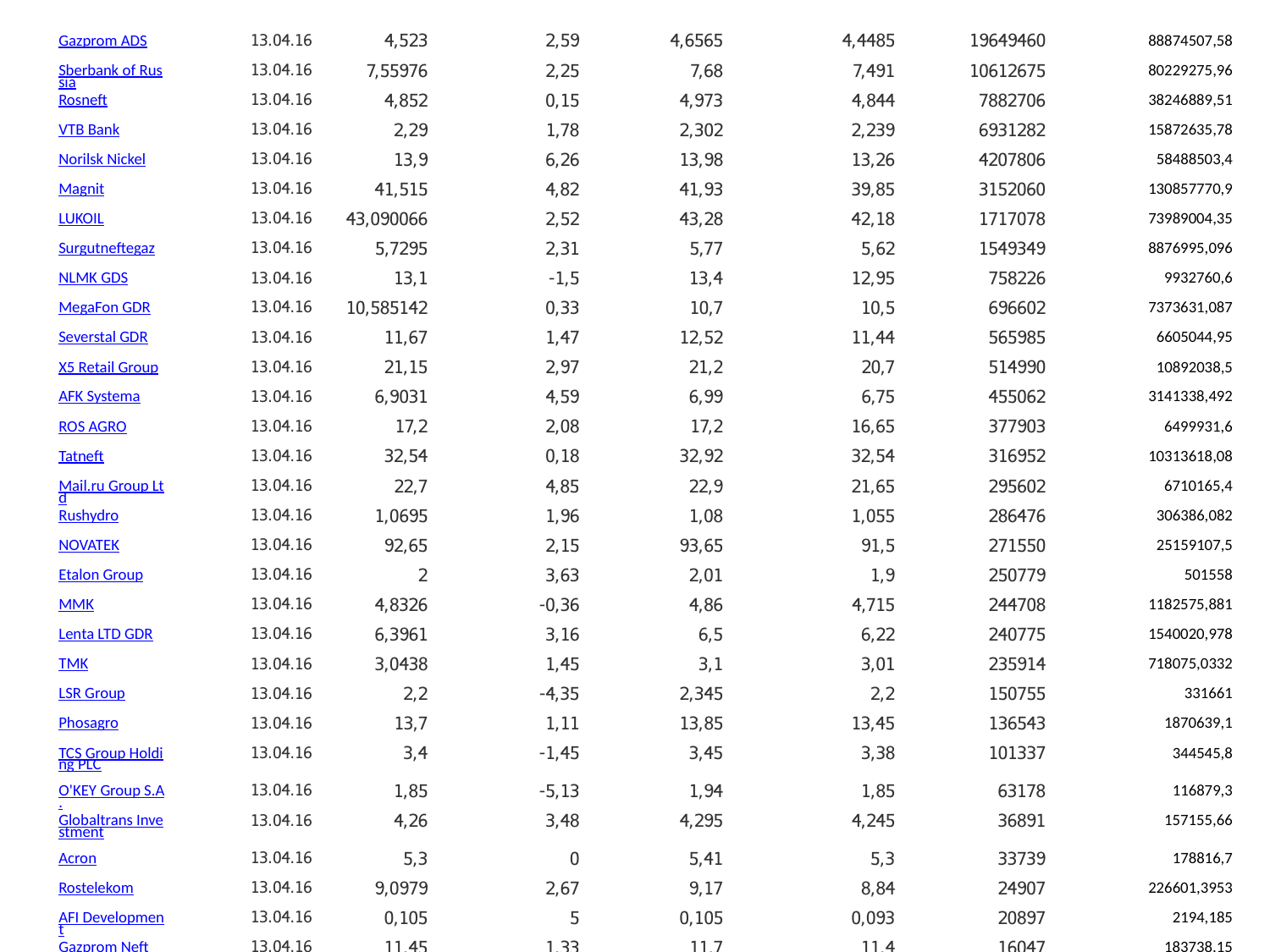

| Gazprom ADS | 13.04.16 | 4,523 | 2,59 | 4,6565 | 4,4485 | 19649460 | 88874507,58 |
| --- | --- | --- | --- | --- | --- | --- | --- |
| Sberbank of Russia | 13.04.16 | 7,55976 | 2,25 | 7,68 | 7,491 | 10612675 | 80229275,96 |
| Rosneft | 13.04.16 | 4,852 | 0,15 | 4,973 | 4,844 | 7882706 | 38246889,51 |
| VTB Bank | 13.04.16 | 2,29 | 1,78 | 2,302 | 2,239 | 6931282 | 15872635,78 |
| Norilsk Nickel | 13.04.16 | 13,9 | 6,26 | 13,98 | 13,26 | 4207806 | 58488503,4 |
| Magnit | 13.04.16 | 41,515 | 4,82 | 41,93 | 39,85 | 3152060 | 130857770,9 |
| LUKOIL | 13.04.16 | 43,090066 | 2,52 | 43,28 | 42,18 | 1717078 | 73989004,35 |
| Surgutneftegaz | 13.04.16 | 5,7295 | 2,31 | 5,77 | 5,62 | 1549349 | 8876995,096 |
| NLMK GDS | 13.04.16 | 13,1 | -1,5 | 13,4 | 12,95 | 758226 | 9932760,6 |
| MegaFon GDR | 13.04.16 | 10,585142 | 0,33 | 10,7 | 10,5 | 696602 | 7373631,087 |
| Severstal GDR | 13.04.16 | 11,67 | 1,47 | 12,52 | 11,44 | 565985 | 6605044,95 |
| X5 Retail Group | 13.04.16 | 21,15 | 2,97 | 21,2 | 20,7 | 514990 | 10892038,5 |
| AFK Systema | 13.04.16 | 6,9031 | 4,59 | 6,99 | 6,75 | 455062 | 3141338,492 |
| ROS AGRO | 13.04.16 | 17,2 | 2,08 | 17,2 | 16,65 | 377903 | 6499931,6 |
| Tatneft | 13.04.16 | 32,54 | 0,18 | 32,92 | 32,54 | 316952 | 10313618,08 |
| Mail.ru Group Ltd | 13.04.16 | 22,7 | 4,85 | 22,9 | 21,65 | 295602 | 6710165,4 |
| Rushydro | 13.04.16 | 1,0695 | 1,96 | 1,08 | 1,055 | 286476 | 306386,082 |
| NOVATEK | 13.04.16 | 92,65 | 2,15 | 93,65 | 91,5 | 271550 | 25159107,5 |
| Etalon Group | 13.04.16 | 2 | 3,63 | 2,01 | 1,9 | 250779 | 501558 |
| MMK | 13.04.16 | 4,8326 | -0,36 | 4,86 | 4,715 | 244708 | 1182575,881 |
| Lenta LTD GDR | 13.04.16 | 6,3961 | 3,16 | 6,5 | 6,22 | 240775 | 1540020,978 |
| TMK | 13.04.16 | 3,0438 | 1,45 | 3,1 | 3,01 | 235914 | 718075,0332 |
| LSR Group | 13.04.16 | 2,2 | -4,35 | 2,345 | 2,2 | 150755 | 331661 |
| Phosagro | 13.04.16 | 13,7 | 1,11 | 13,85 | 13,45 | 136543 | 1870639,1 |
| TCS Group Holding PLC | 13.04.16 | 3,4 | -1,45 | 3,45 | 3,38 | 101337 | 344545,8 |
| O'KEY Group S.A. | 13.04.16 | 1,85 | -5,13 | 1,94 | 1,85 | 63178 | 116879,3 |
| Globaltrans Investment | 13.04.16 | 4,26 | 3,48 | 4,295 | 4,245 | 36891 | 157155,66 |
| Acron | 13.04.16 | 5,3 | 0 | 5,41 | 5,3 | 33739 | 178816,7 |
| Rostelekom | 13.04.16 | 9,0979 | 2,67 | 9,17 | 8,84 | 24907 | 226601,3953 |
| AFI Development | 13.04.16 | 0,105 | 5 | 0,105 | 0,093 | 20897 | 2194,185 |
| Gazprom Neft | 13.04.16 | 11,45 | 1,33 | 11,7 | 11,4 | 16047 | 183738,15 |
| Nord Gold N.V. | 13.04.16 | 3,125 | 3,82 | 3,125 | 3,09 | 15742 | 49193,75 |
| MD Medical Group GDR | 13.04.16 | 5,26 | 2,14 | 5,26 | 5,15 | 3406 | 17915,56 |
| Global Ports Investments | 13.04.16 | 3,19 | -0,31 | 3,19 | 3,19 | 2599 | 8290,81 |
| Novorossiysk CSP | 13.04.16 | 4,1 | -4,65 | 4,1 | 4,1 | 694 | 2845,4 |
| HMS Group | 13.04.16 | 3,45 | 0 | 3,45 | 3,45 | 500 | 1725 |
| PIK Group, GDR | 13.04.16 | 3,735 | 0,27 | 3,95 | 3,735 | 334 | 1247,49 |